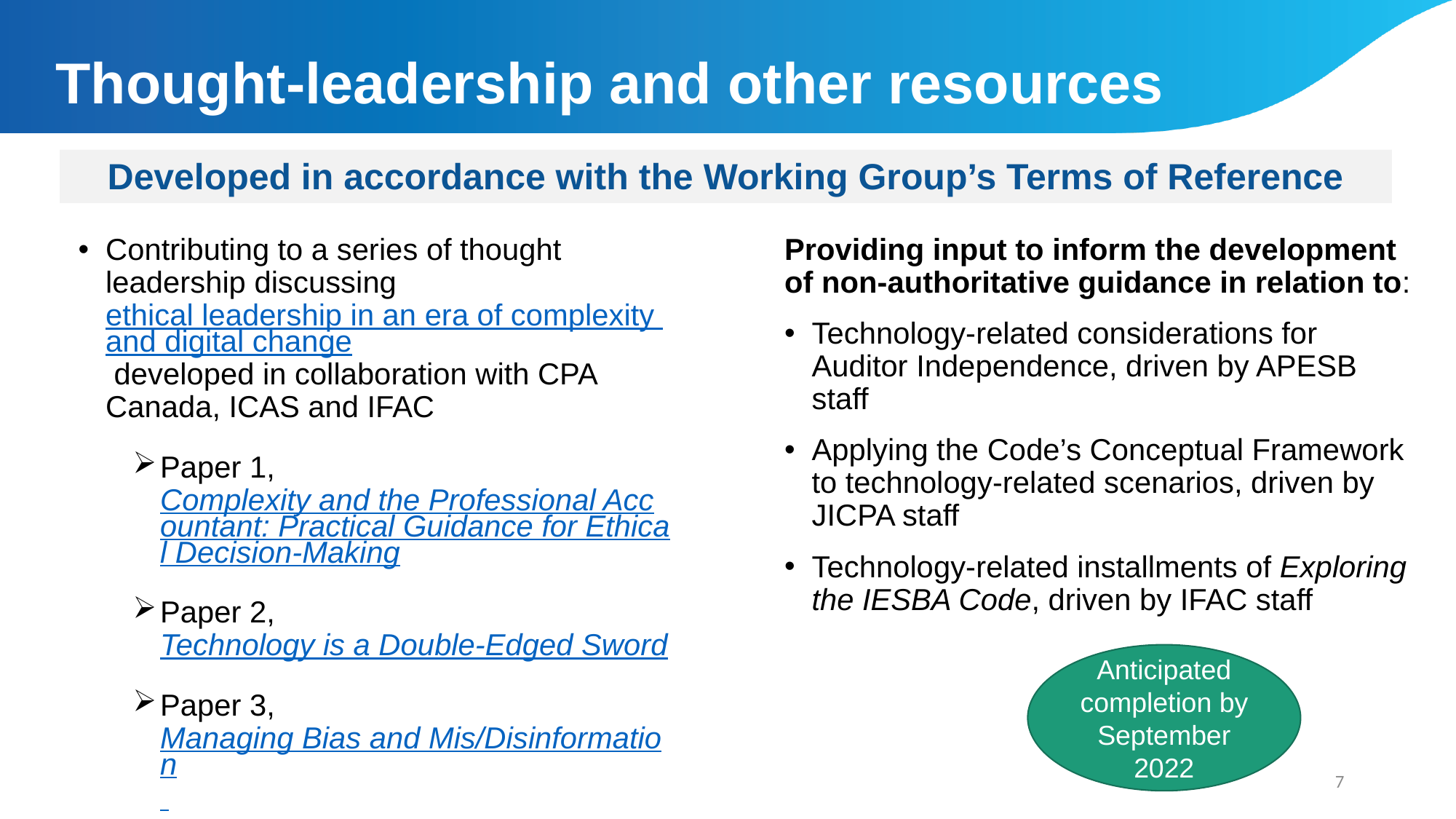

# Thought-leadership and other resources
Developed in accordance with the Working Group’s Terms of Reference
Providing input to inform the development of non-authoritative guidance in relation to:
Technology-related considerations for Auditor Independence, driven by APESB staff
Applying the Code’s Conceptual Framework to technology-related scenarios, driven by JICPA staff
Technology-related installments of Exploring the IESBA Code, driven by IFAC staff
Contributing to a series of thought leadership discussing ethical leadership in an era of complexity and digital change developed in collaboration with CPA Canada, ICAS and IFAC
Paper 1, Complexity and the Professional Accountant: Practical Guidance for Ethical Decision-Making
Paper 2, Technology is a Double-Edged Sword
Paper 3, Managing Bias and Mis/Disinformation
Paper 4, Mindset and Enabling Skills
Anticipated completion by September 2022
7